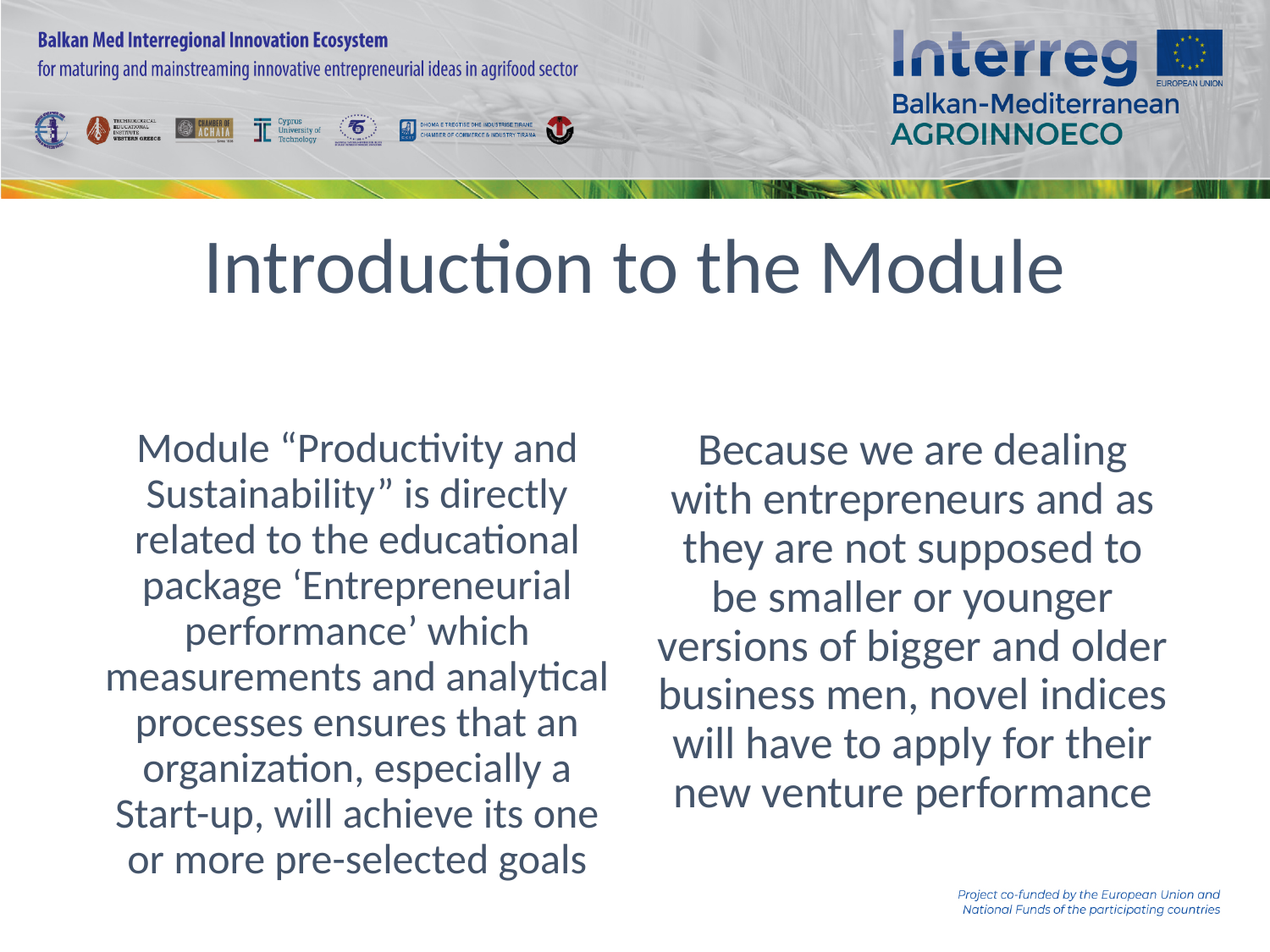

# Introduction to the Module
Module “Productivity and Sustainability” is directly related to the educational package ‘Entrepreneurial performance’ which measurements and analytical processes ensures that an organization, especially a Start-up, will achieve its one or more pre-selected goals
Because we are dealing with entrepreneurs and as they are not supposed to be smaller or younger versions of bigger and older business men, novel indices will have to apply for their new venture performance